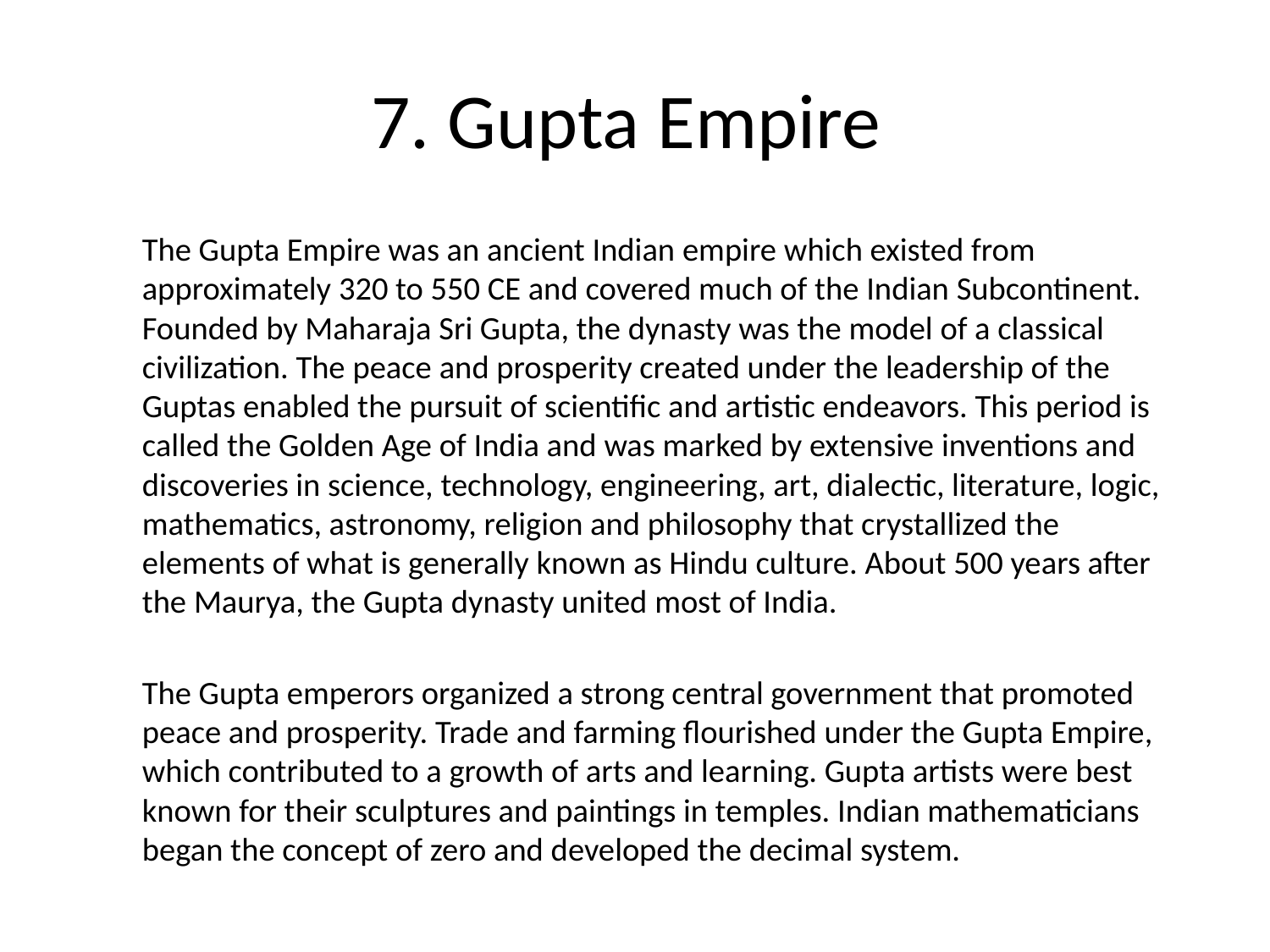

# 7. Gupta Empire
	The Gupta Empire was an ancient Indian empire which existed from approximately 320 to 550 CE and covered much of the Indian Subcontinent. Founded by Maharaja Sri Gupta, the dynasty was the model of a classical civilization. The peace and prosperity created under the leadership of the Guptas enabled the pursuit of scientific and artistic endeavors. This period is called the Golden Age of India and was marked by extensive inventions and discoveries in science, technology, engineering, art, dialectic, literature, logic, mathematics, astronomy, religion and philosophy that crystallized the elements of what is generally known as Hindu culture. About 500 years after the Maurya, the Gupta dynasty united most of India.

	The Gupta emperors organized a strong central government that promoted peace and prosperity. Trade and farming flourished under the Gupta Empire, which contributed to a growth of arts and learning. Gupta artists were best known for their sculptures and paintings in temples. Indian mathematicians began the concept of zero and developed the decimal system.